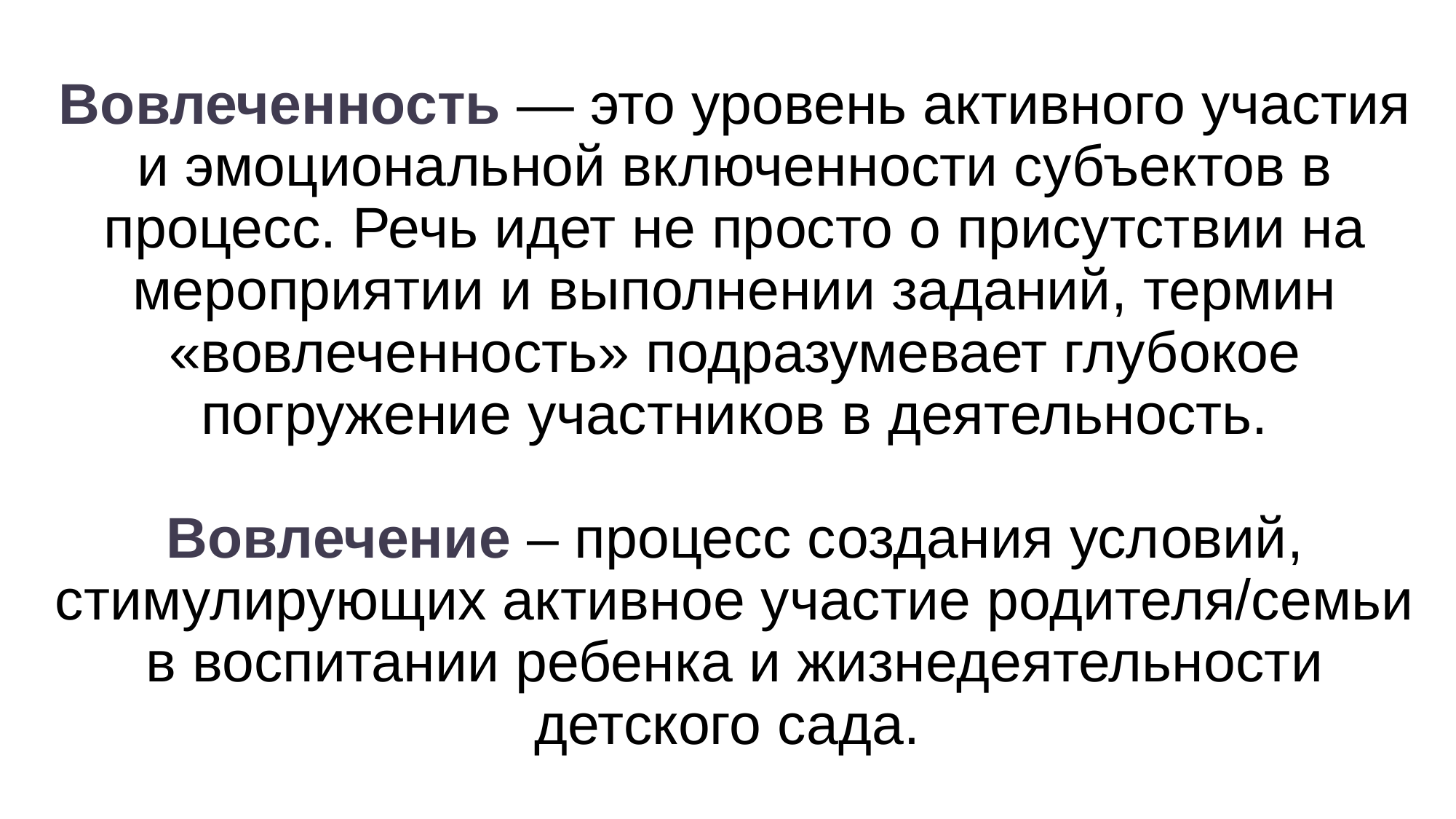

# Вовлеченность — это уровень активного участия и эмоциональной включенности субъектов в процесс. Речь идет не просто о присутствии на мероприятии и выполнении заданий, термин «вовлеченность» подразумевает глубокое погружение участников в деятельность. Вовлечение – процесс создания условий, стимулирующих активное участие родителя/семьи в воспитании ребенка и жизнедеятельности детского сада.